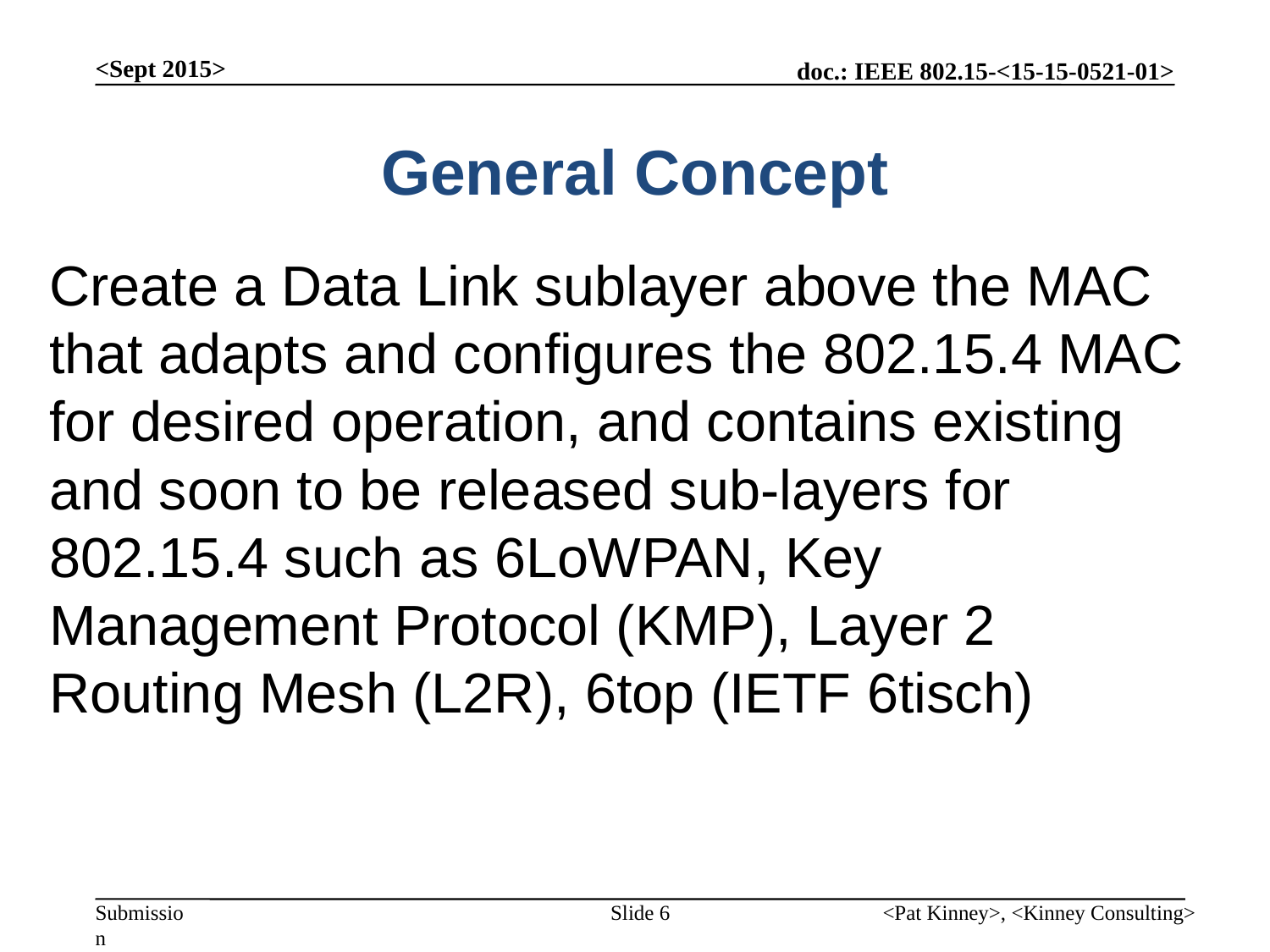

<Sept 2015>
# General Concept
Create a Data Link sublayer above the MAC that adapts and configures the 802.15.4 MAC for desired operation, and contains existing and soon to be released sub-layers for 802.15.4 such as 6LoWPAN, Key Management Protocol (KMP), Layer 2 Routing Mesh (L2R), 6top (IETF 6tisch)
Slide 6
<Pat Kinney>, <Kinney Consulting>